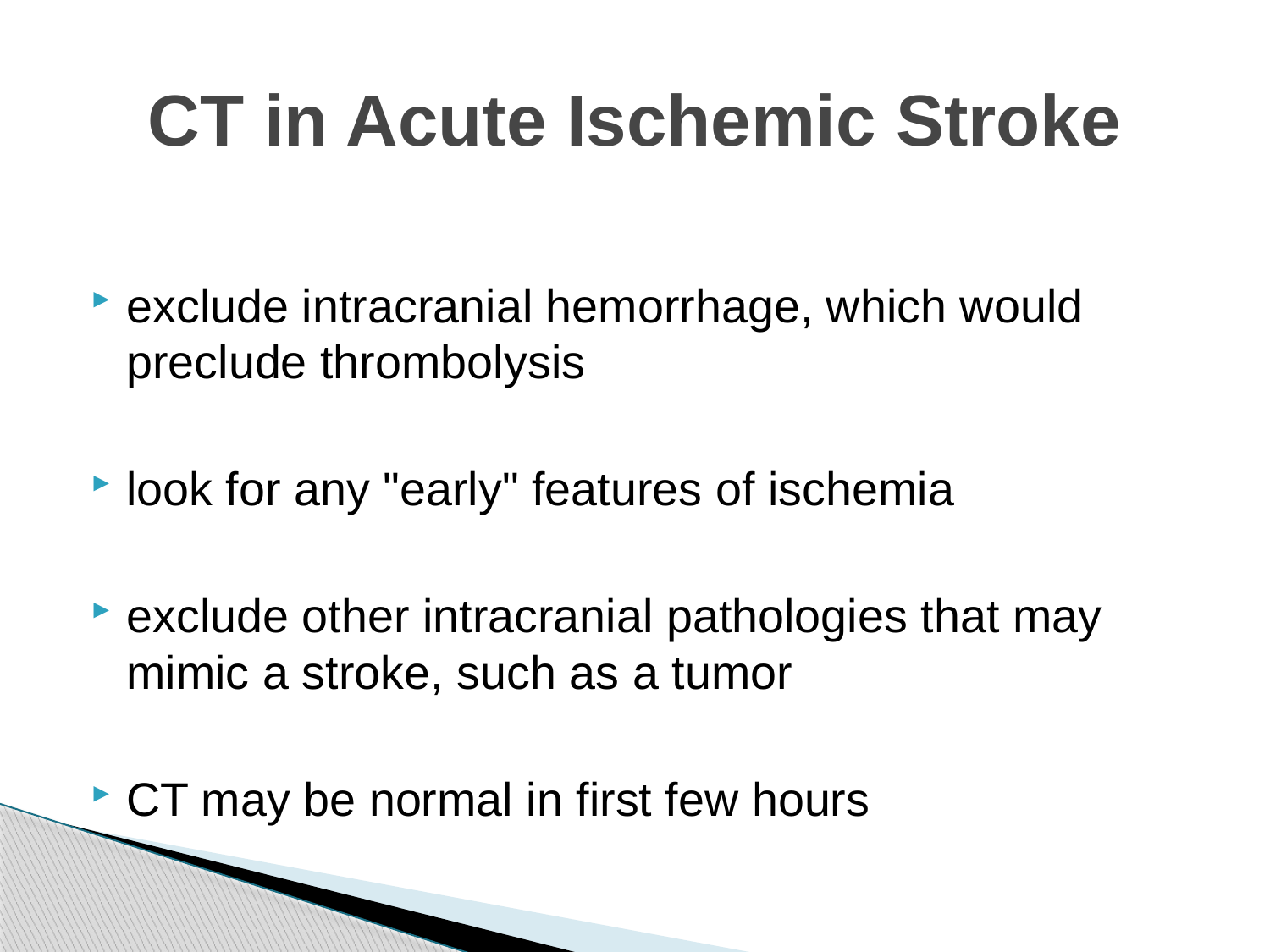

# CT in Acute Ischemic Stroke

exclude intracranial hemorrhage, which would preclude thrombolysis

look for any "early" features of ischemia

exclude other intracranial pathologies that may mimic a stroke, such as a tumor

CT may be normal in first few hours